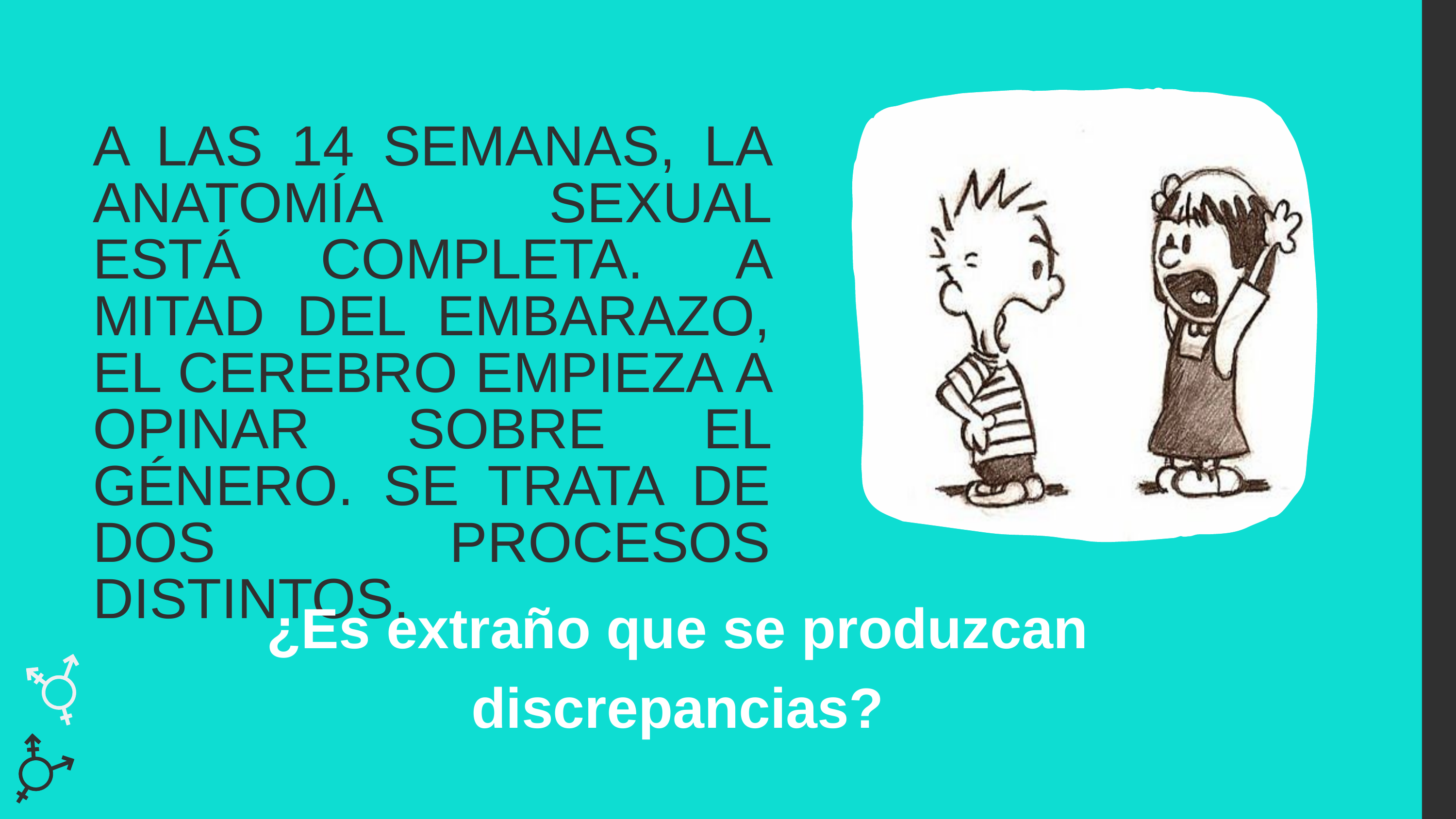

A LAS 14 SEMANAS, LA ANATOMÍA SEXUAL ESTÁ COMPLETA.  A MITAD DEL EMBARAZO, EL CEREBRO EMPIEZA A OPINAR SOBRE EL GÉNERO. SE TRATA DE DOS PROCESOS DISTINTOS.
¿Es extraño que se produzcan discrepancias?